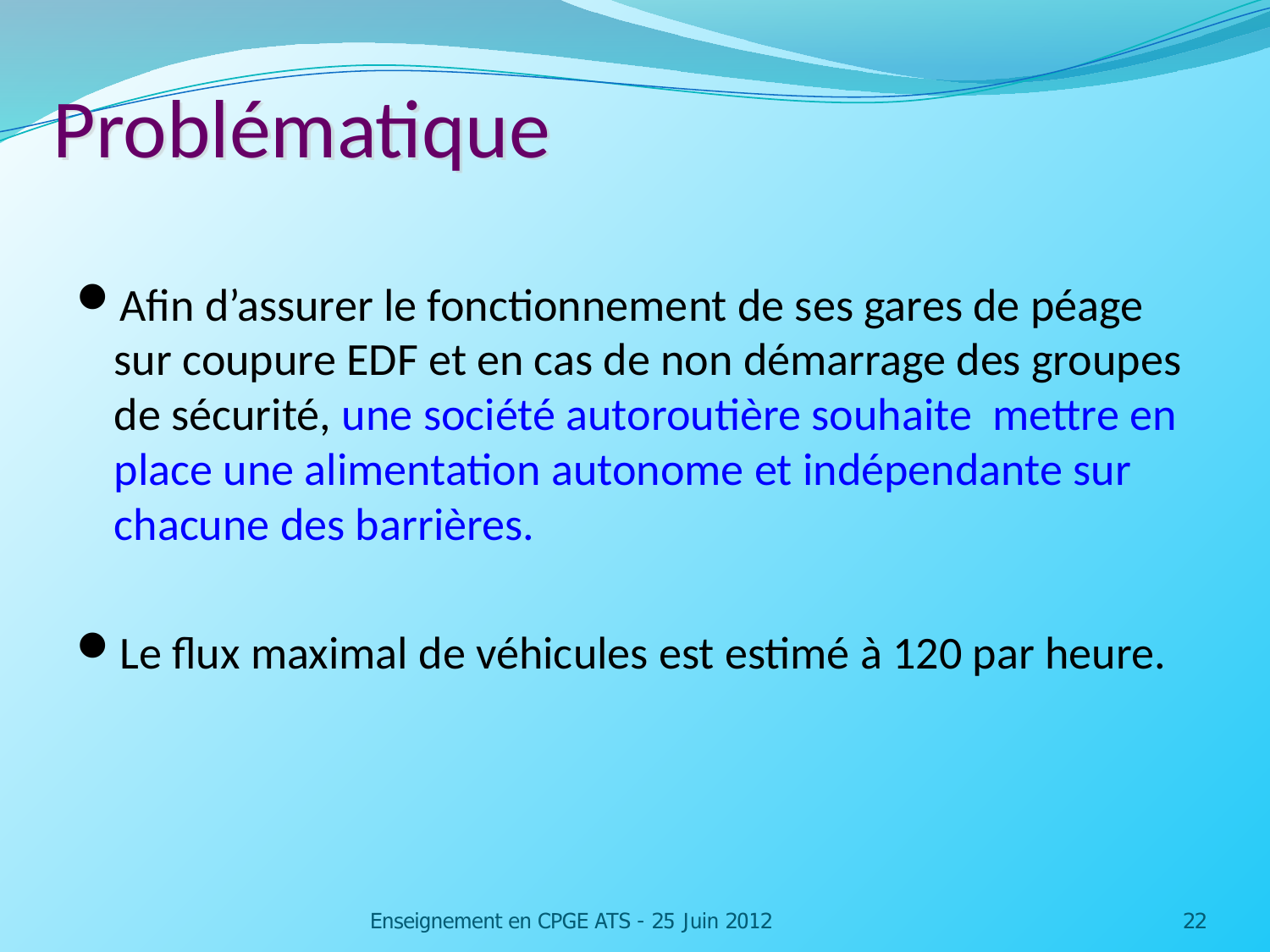

# Problématique
Afin d’assurer le fonctionnement de ses gares de péage sur coupure EDF et en cas de non démarrage des groupes de sécurité, une société autoroutière souhaite  mettre en place une alimentation autonome et indépendante sur chacune des barrières.

Le flux maximal de véhicules est estimé à 120 par heure.
Enseignement en CPGE ATS - 25 Juin 2012
22